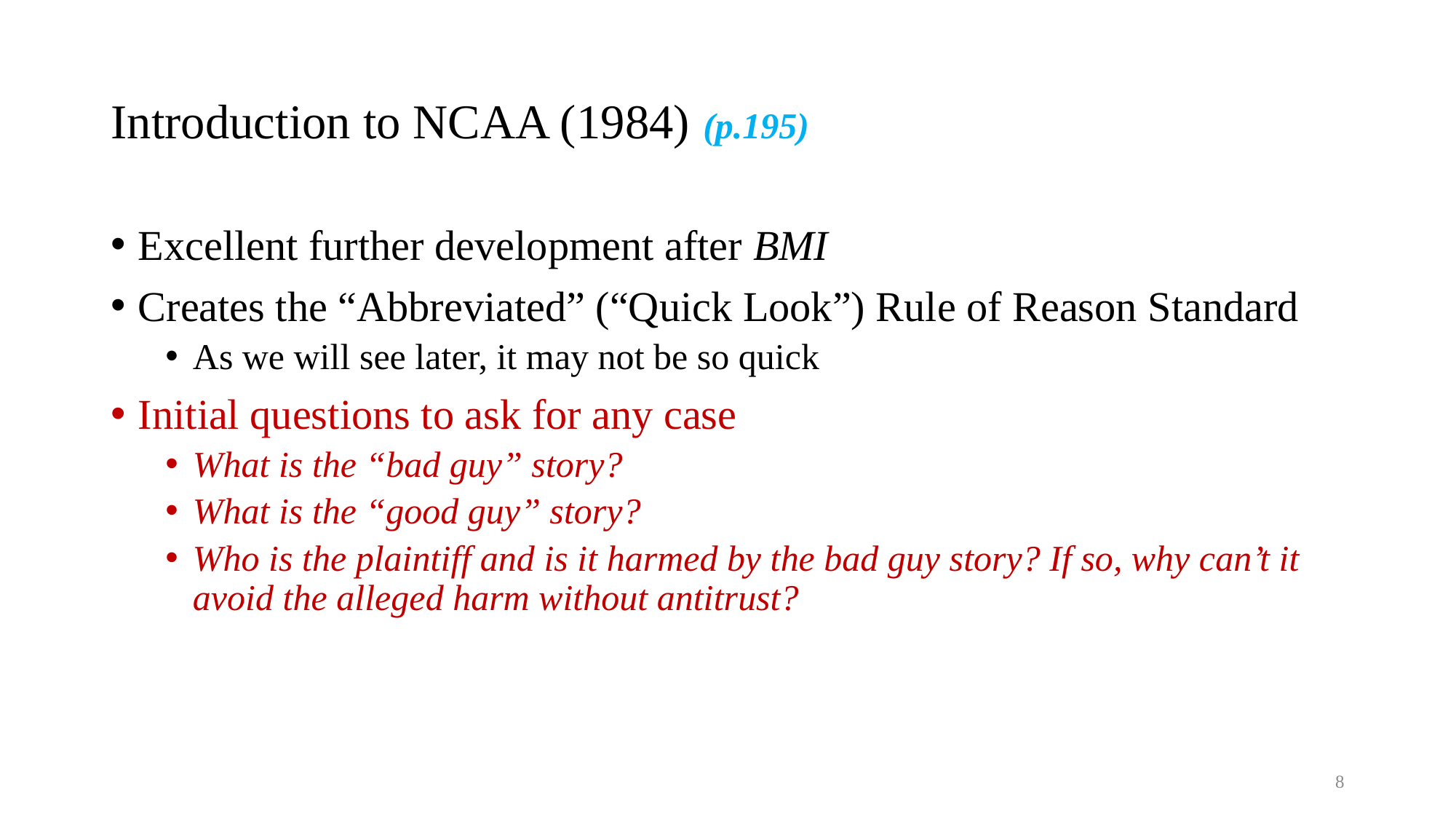

# Introduction to NCAA (1984) (p.195)
Excellent further development after BMI
Creates the “Abbreviated” (“Quick Look”) Rule of Reason Standard
As we will see later, it may not be so quick
Initial questions to ask for any case
What is the “bad guy” story?
What is the “good guy” story?
Who is the plaintiff and is it harmed by the bad guy story? If so, why can’t it avoid the alleged harm without antitrust?

8